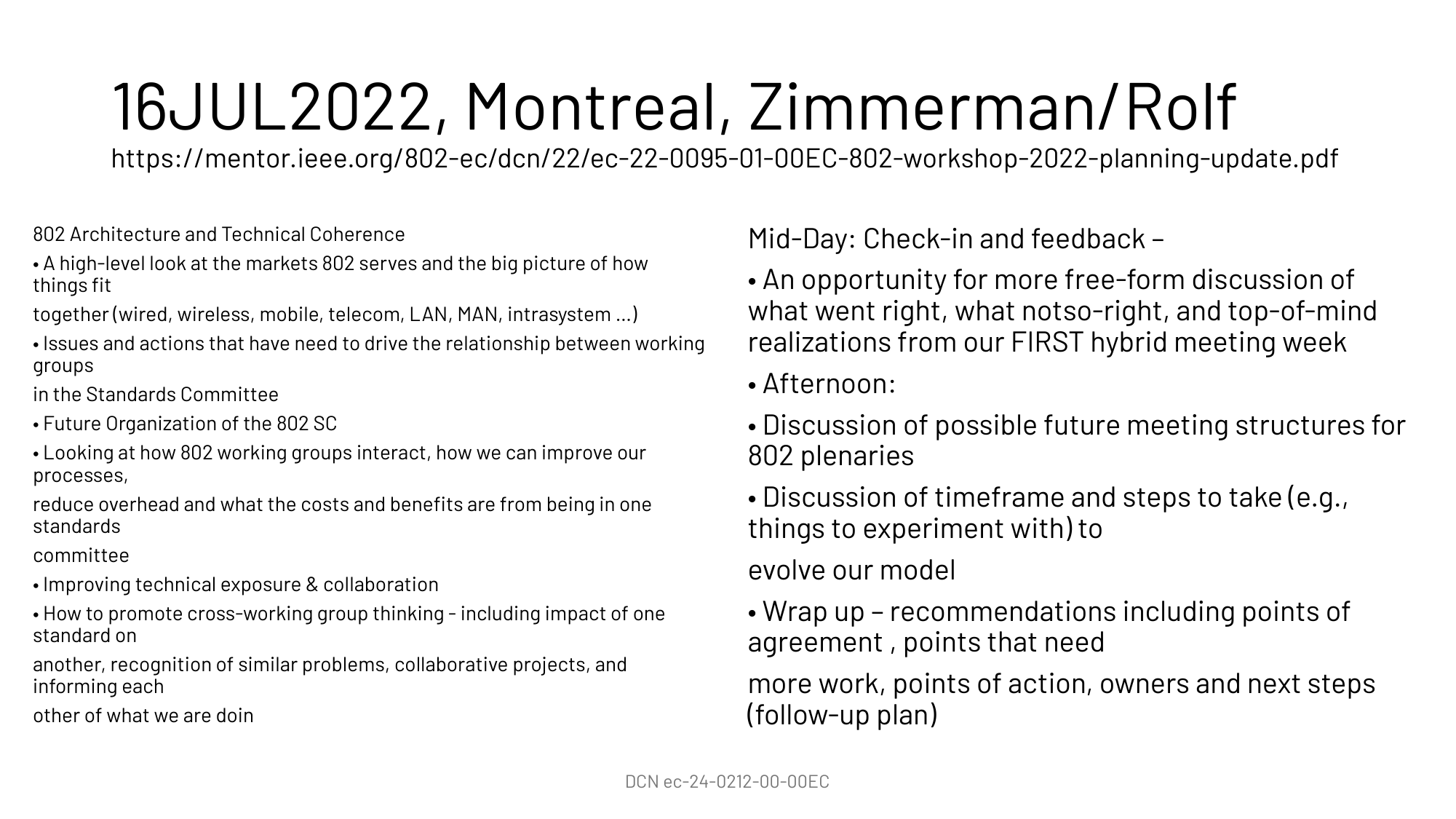

# 16JUL2022, Montreal, Zimmerman/Rolf https://mentor.ieee.org/802-ec/dcn/22/ec-22-0095-01-00EC-802-workshop-2022-planning-update.pdf
802 Architecture and Technical Coherence
• A high-level look at the markets 802 serves and the big picture of how things fit
together (wired, wireless, mobile, telecom, LAN, MAN, intrasystem …)
• Issues and actions that have need to drive the relationship between working groups
in the Standards Committee
• Future Organization of the 802 SC
• Looking at how 802 working groups interact, how we can improve our processes,
reduce overhead and what the costs and benefits are from being in one standards
committee
• Improving technical exposure & collaboration
• How to promote cross-working group thinking - including impact of one standard on
another, recognition of similar problems, collaborative projects, and informing each
other of what we are doin
Mid-Day: Check-in and feedback –
• An opportunity for more free-form discussion of what went right, what notso-right, and top-of-mind realizations from our FIRST hybrid meeting week
• Afternoon:
• Discussion of possible future meeting structures for 802 plenaries
• Discussion of timeframe and steps to take (e.g., things to experiment with) to
evolve our model
• Wrap up – recommendations including points of agreement , points that need
more work, points of action, owners and next steps (follow-up plan)
DCN ec-24-0212-00-00EC